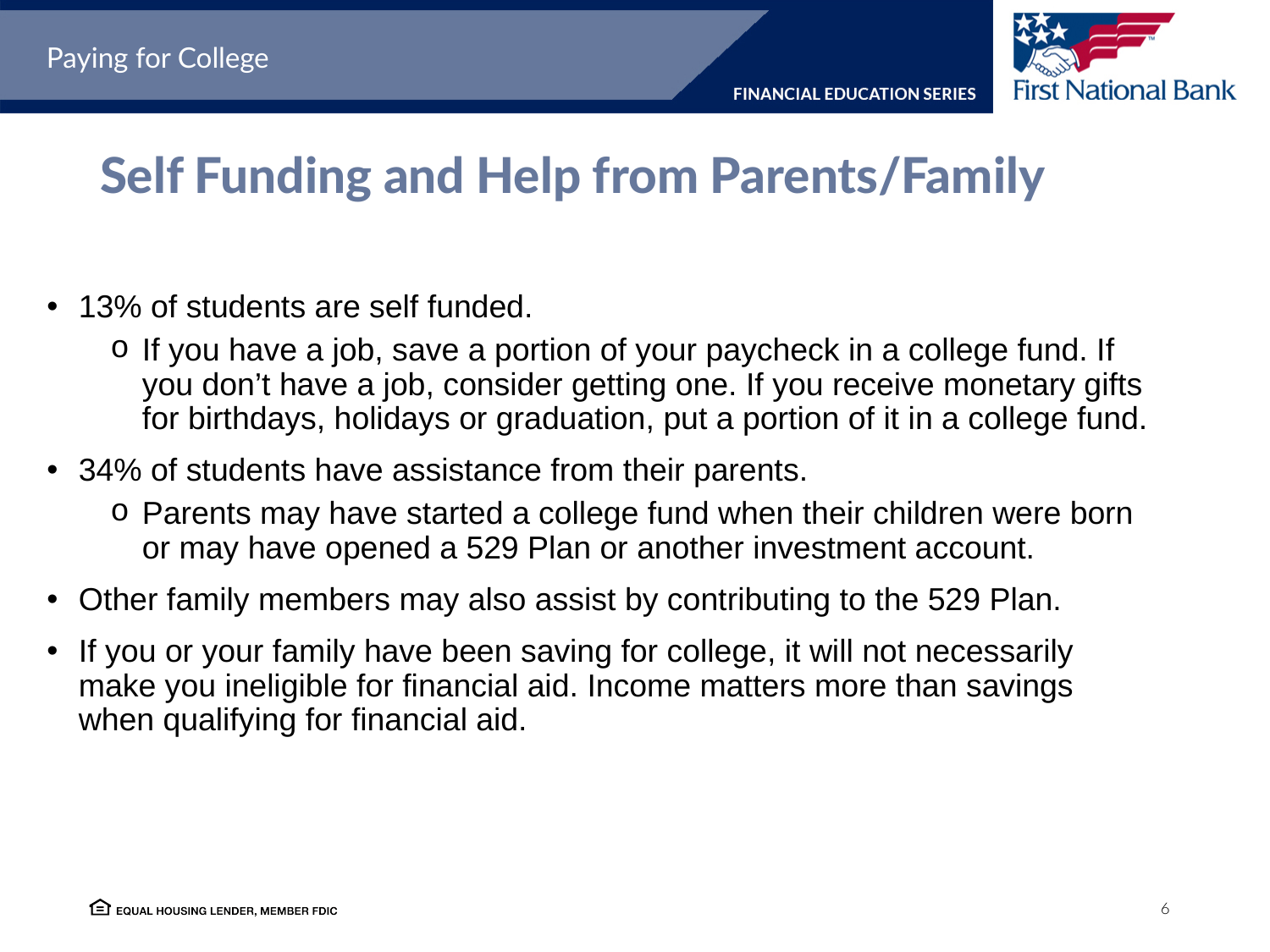

Paying for College

# Self Funding and Help from Parents/Family

13% of students are self funded.
If you have a job, save a portion of your paycheck in a college fund. If you don’t have a job, consider getting one. If you receive monetary gifts for birthdays, holidays or graduation, put a portion of it in a college fund.
34% of students have assistance from their parents.
Parents may have started a college fund when their children were born or may have opened a 529 Plan or another investment account.
Other family members may also assist by contributing to the 529 Plan.
If you or your family have been saving for college, it will not necessarily make you ineligible for financial aid. Income matters more than savings when qualifying for financial aid.

6